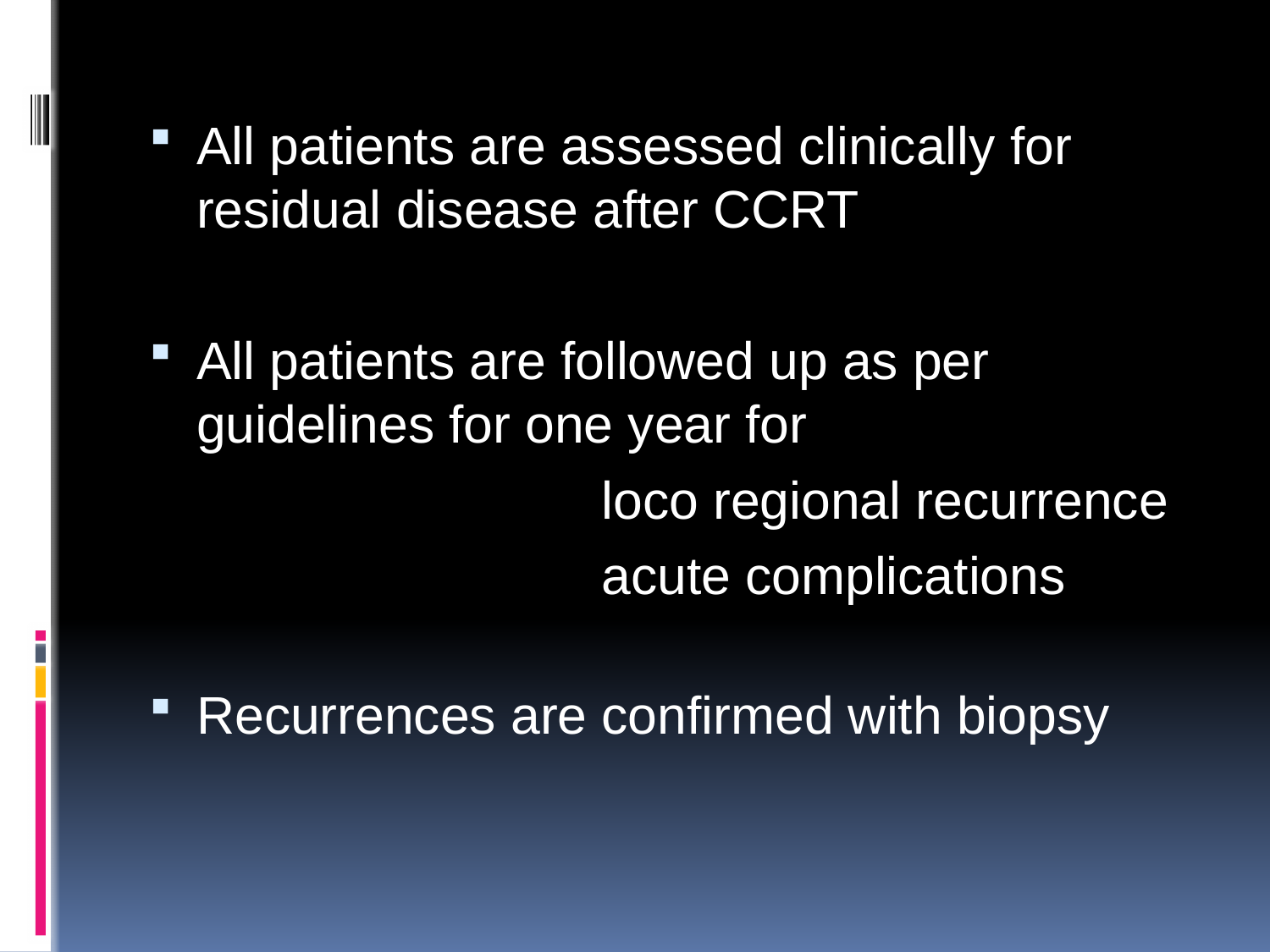

All patients are assessed clinically for  residual disease after CCRT

All patients are followed up as per guidelines for one year for
                               loco regional recurrence
                               acute complications
Recurrences are confirmed with biopsy